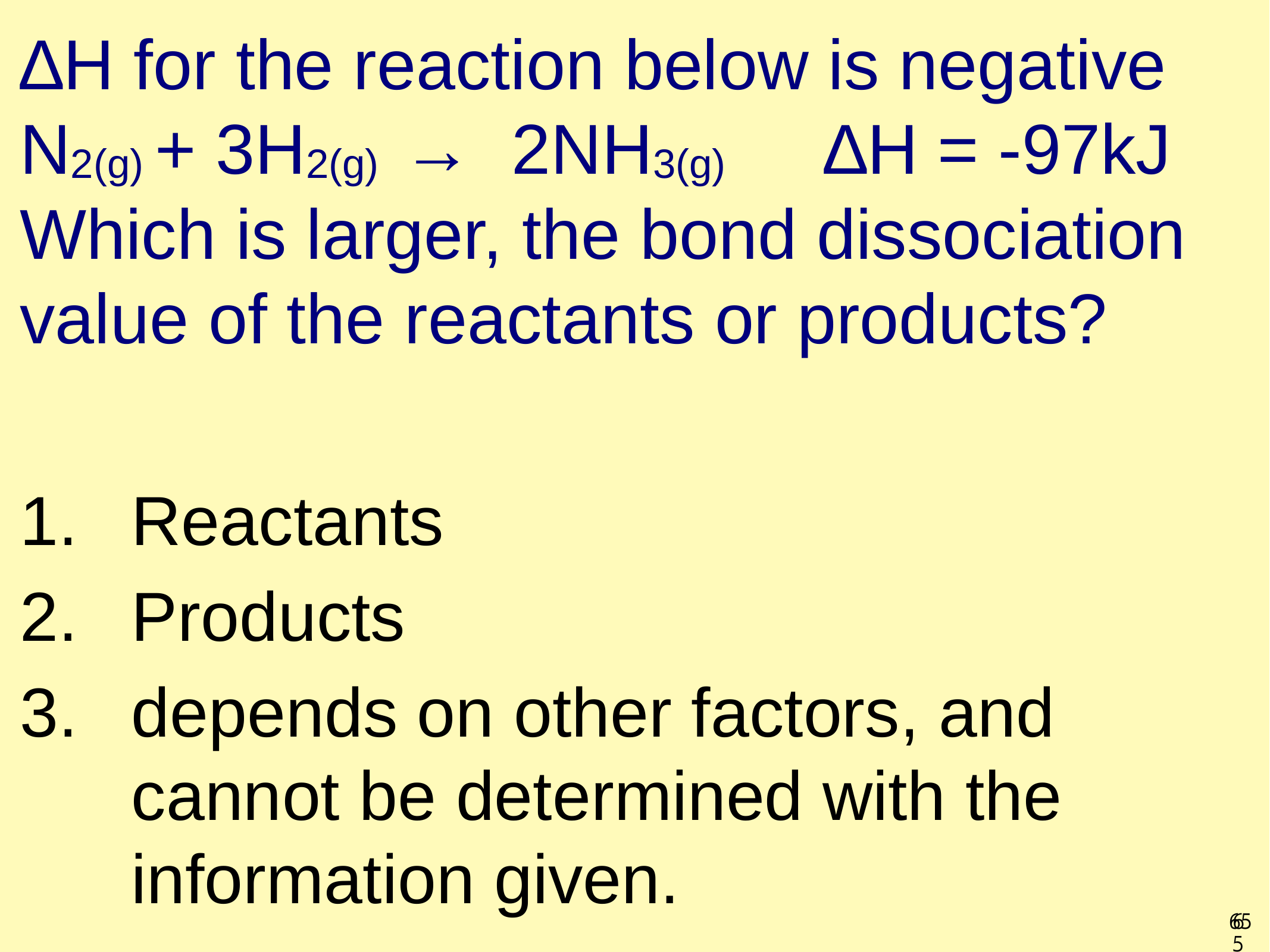

# ∆H for the reaction below is negative N2(g) + 3H2(g)  →  2NH3(g)     ∆H = -97kJ Which is larger, the bond dissociation value of the reactants or products?
Reactants
Products
depends on other factors, and cannot be determined with the information given.
65
65